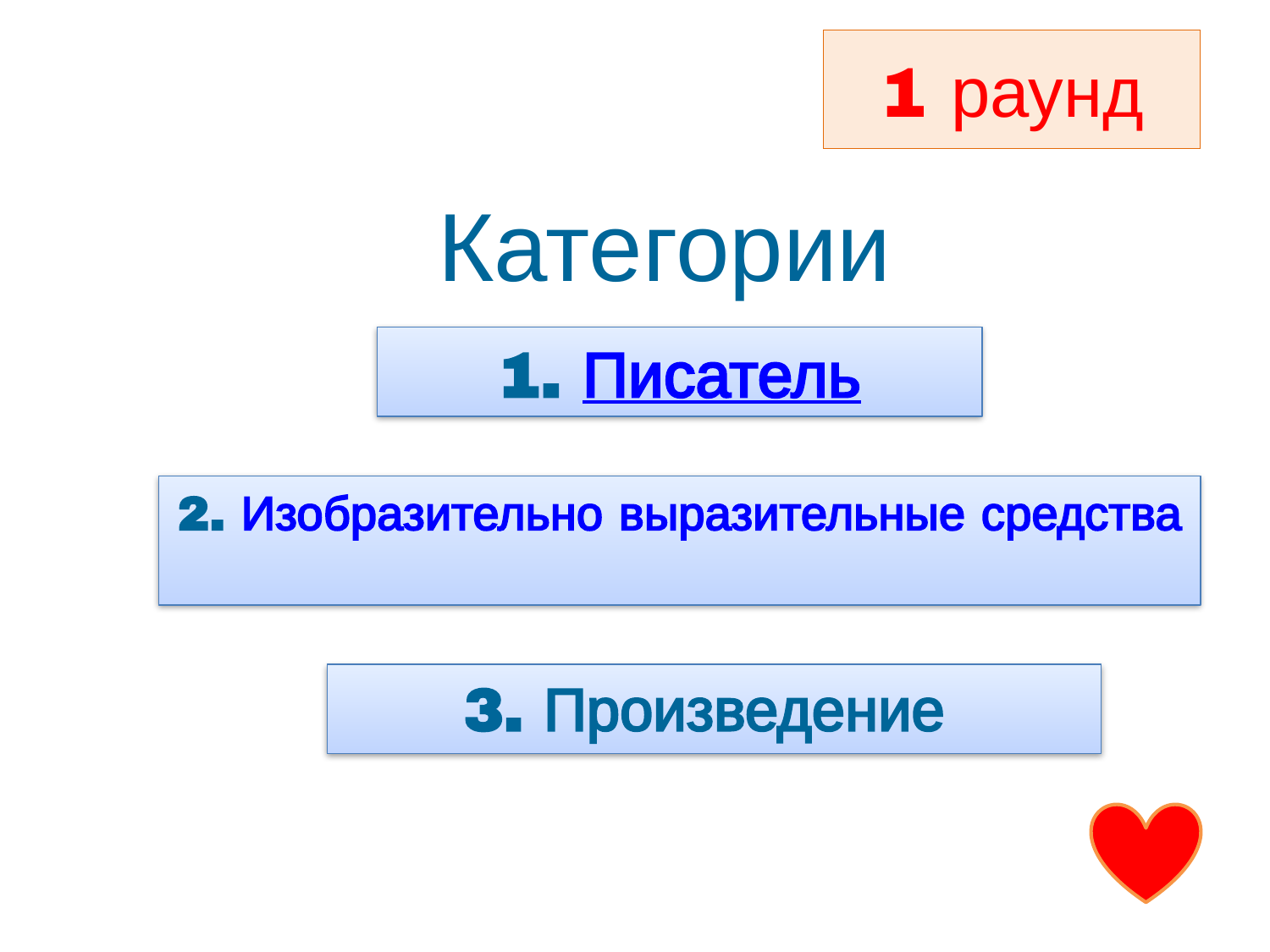

# 1 раунд
Категории
1. Писатель
2. Изобразительно выразительные средства
3. Произведение